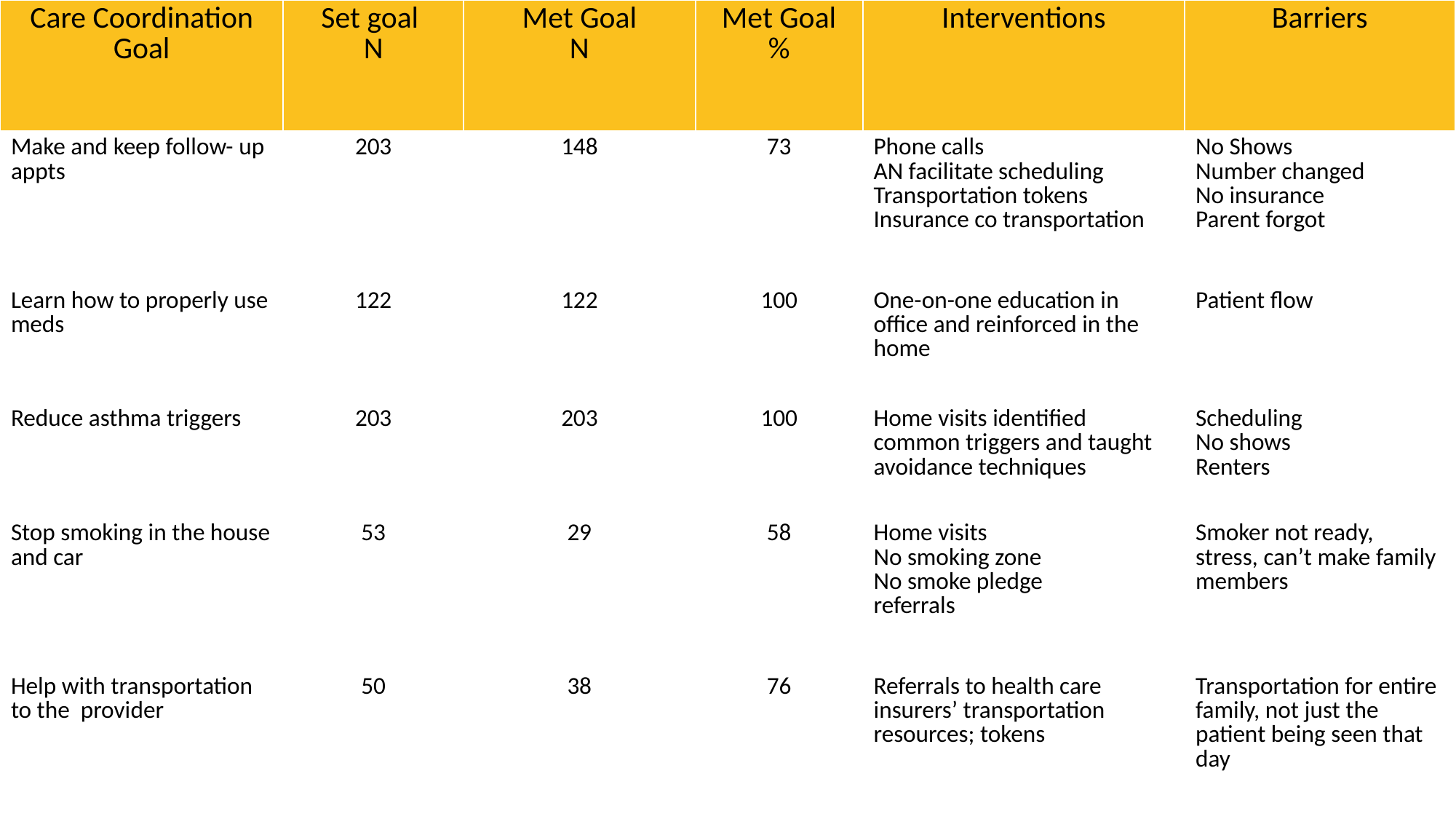

| Care Coordination Goal | Set goal N | Met Goal N | Met Goal % | Interventions | Barriers |
| --- | --- | --- | --- | --- | --- |
| Make and keep follow- up appts | 203 | 148 | 73 | Phone calls AN facilitate scheduling Transportation tokens Insurance co transportation | No Shows Number changed No insurance Parent forgot |
| Learn how to properly use meds | 122 | 122 | 100 | One-on-one education in office and reinforced in the home | Patient flow |
| Reduce asthma triggers | 203 | 203 | 100 | Home visits identified common triggers and taught avoidance techniques | Scheduling No shows Renters |
| Stop smoking in the house and car | 53 | 29 | 58 | Home visits No smoking zone No smoke pledge referrals | Smoker not ready, stress, can’t make family members |
| Help with transportation to the provider | 50 | 38 | 76 | Referrals to health care insurers’ transportation resources; tokens | Transportation for entire family, not just the patient being seen that day |